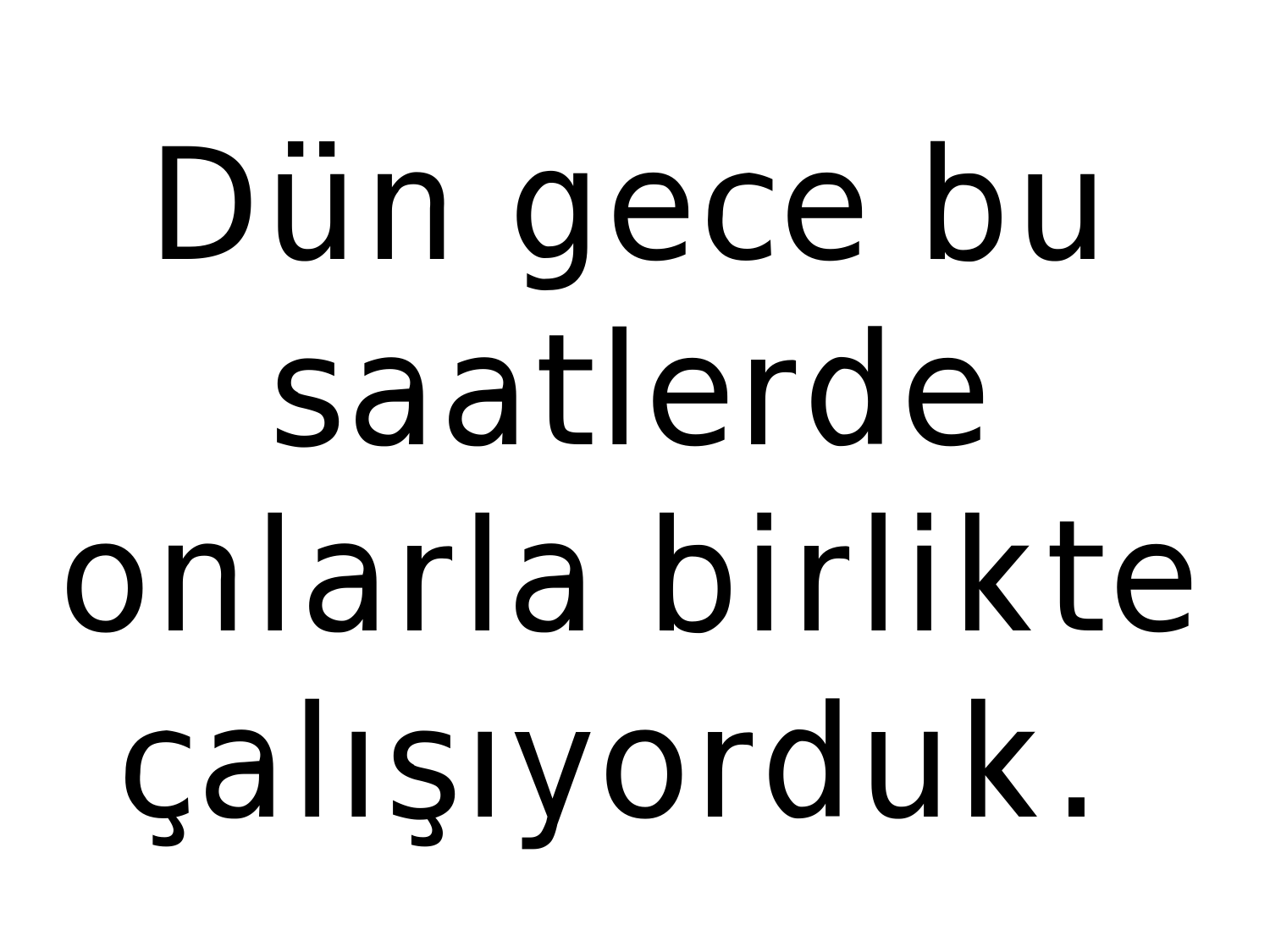

# Dün gece bu saatlerde onlarla birlikte çalışıyorduk.